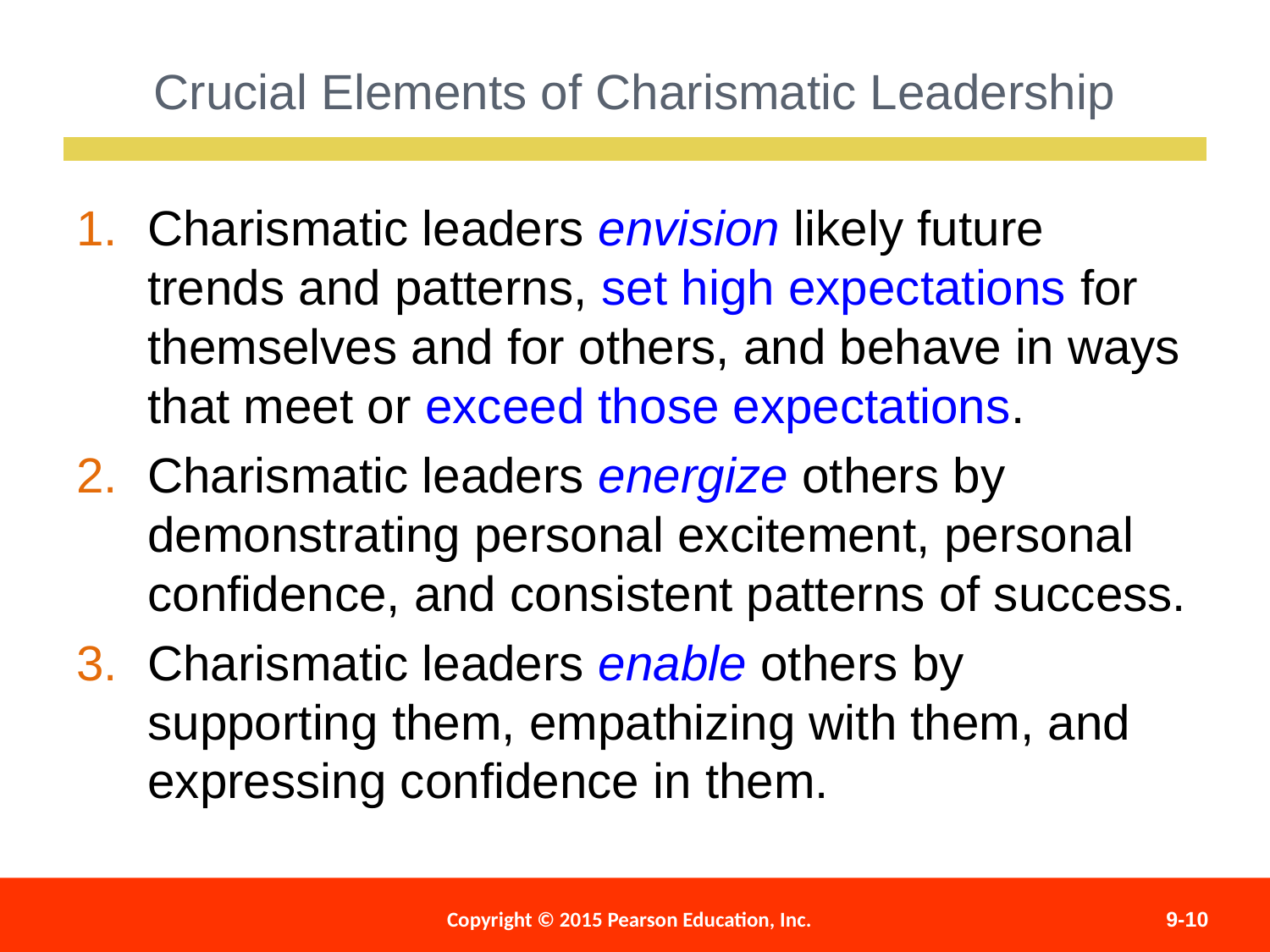

Crucial Elements of Charismatic Leadership
Charismatic leaders envision likely future trends and patterns, set high expectations for themselves and for others, and behave in ways that meet or exceed those expectations.
Charismatic leaders energize others by demonstrating personal excitement, personal confidence, and consistent patterns of success.
Charismatic leaders enable others by supporting them, empathizing with them, and expressing confidence in them.